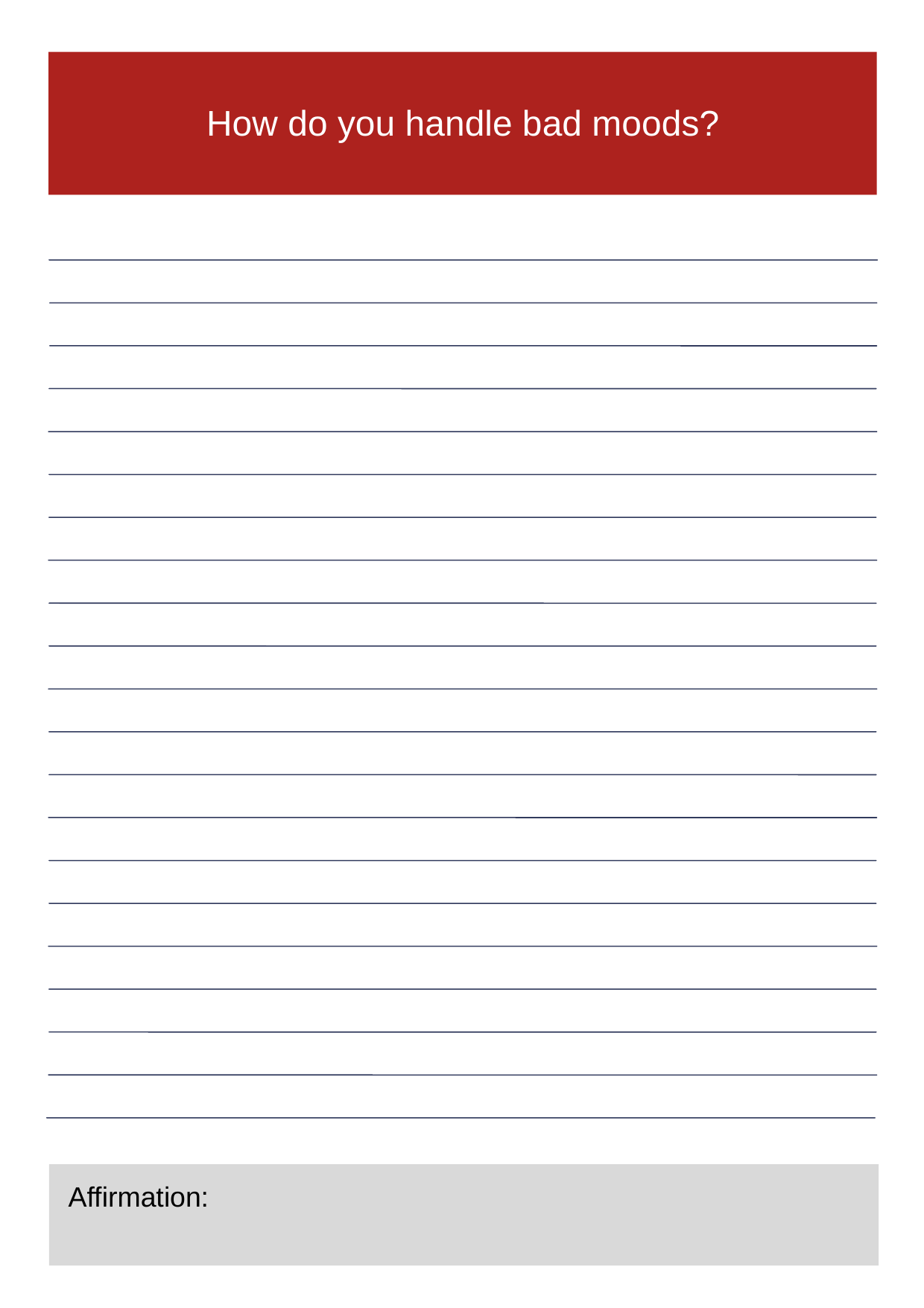

How do you handle bad moods?

Affirmation: